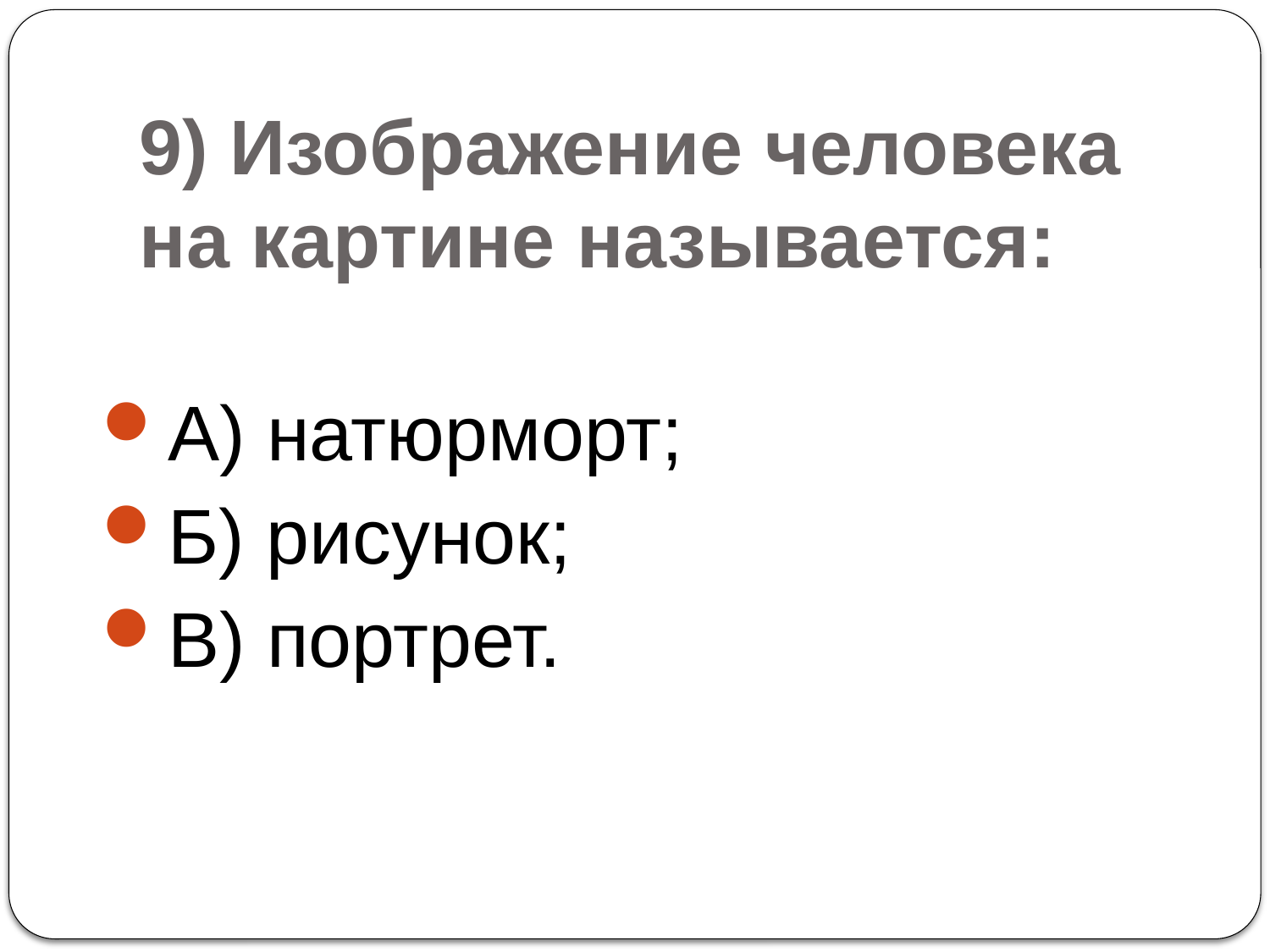

# 9) Изображение человека на картине называется:
А) натюрморт;
Б) рисунок;
В) портрет.